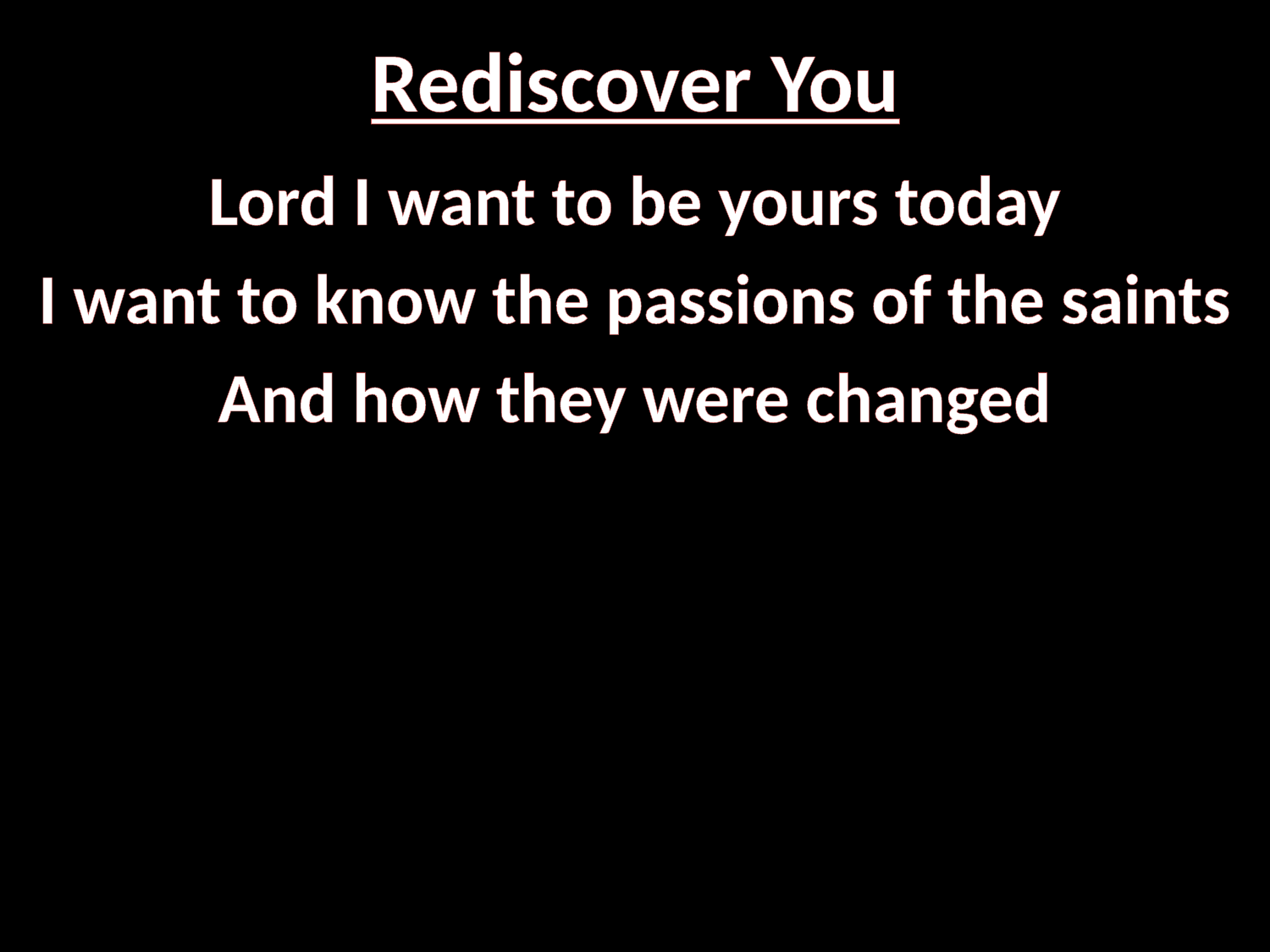

# Rediscover You
Lord I want to be yours today
I want to know the passions of the saints
And how they were changed